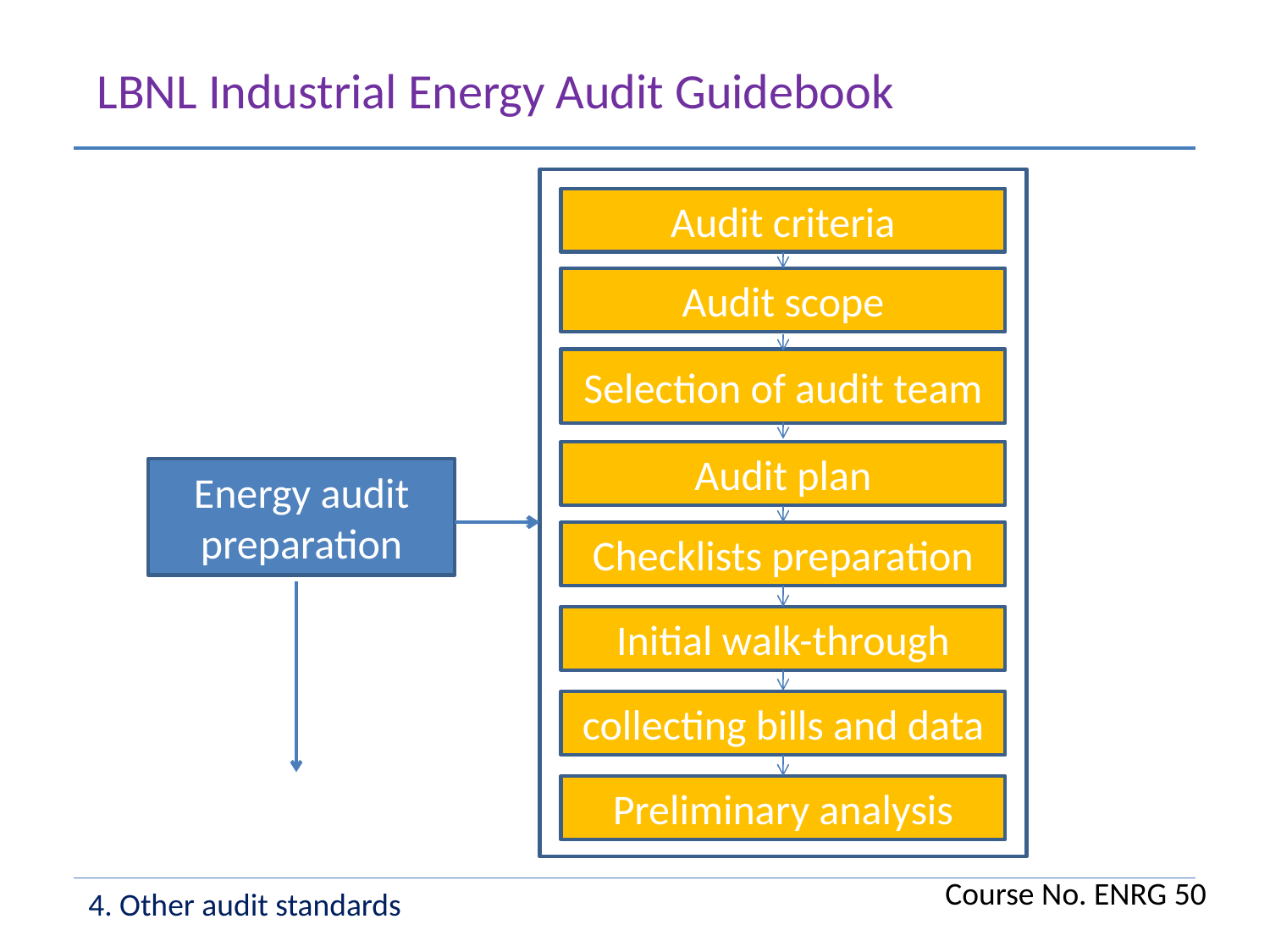

LBNL Industrial Energy Audit Guidebook

Audit criteria
Audit scope
Selection of audit team
Audit plan
Energy audit preparation
Checklists preparation
Initial walk-through
collecting bills and data
Preliminary analysis
Course No. ENRG 50
4. Other audit standards